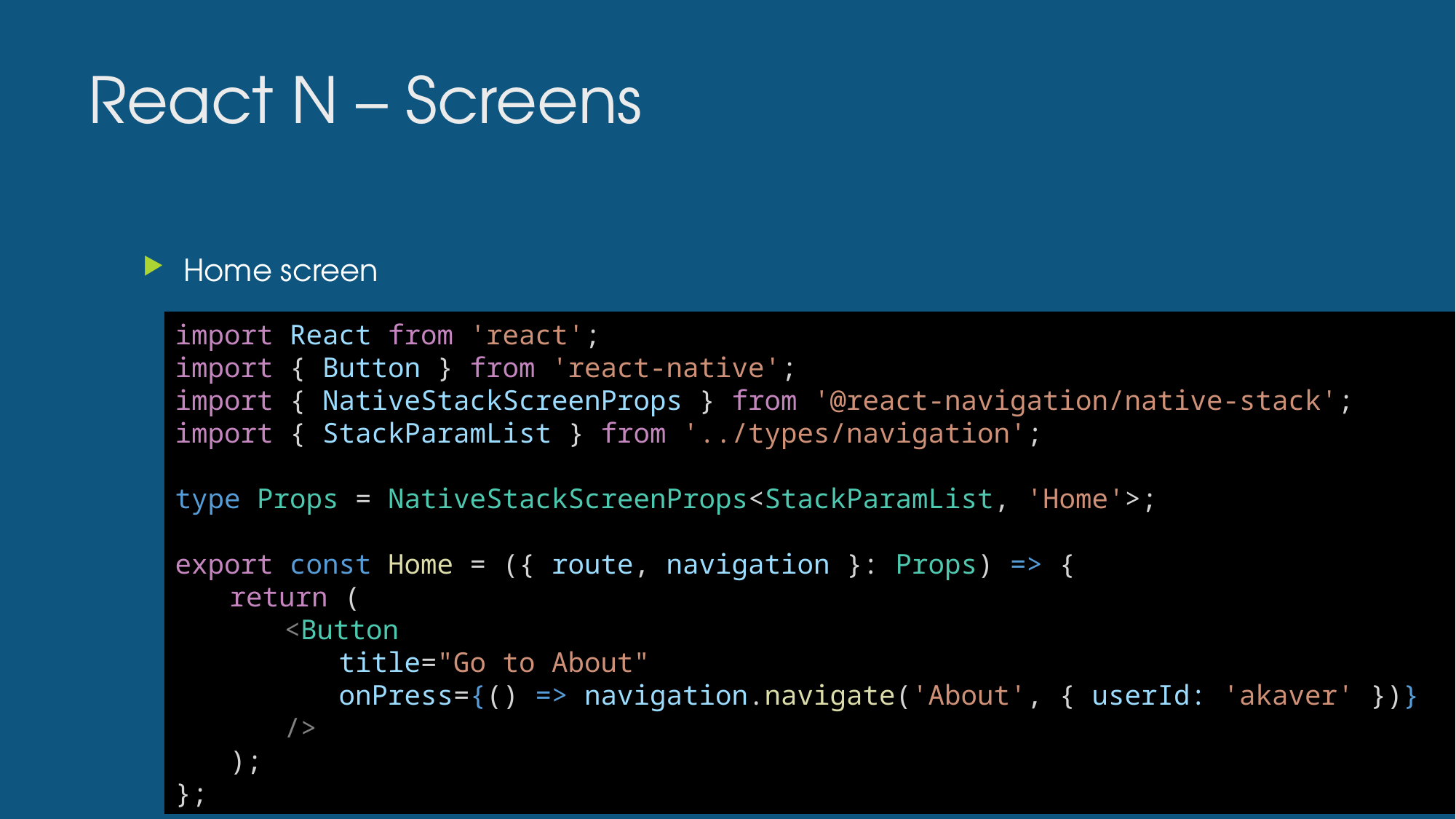

8
# React N – Screens
Home screen
import React from 'react';
import { Button } from 'react-native';
import { NativeStackScreenProps } from '@react-navigation/native-stack';
import { StackParamList } from '../types/navigation';
type Props = NativeStackScreenProps<StackParamList, 'Home'>;
export const Home = ({ route, navigation }: Props) => {
return (
<Button
title="Go to About"
onPress={() => navigation.navigate('About', { userId: 'akaver' })}
/>
);
};